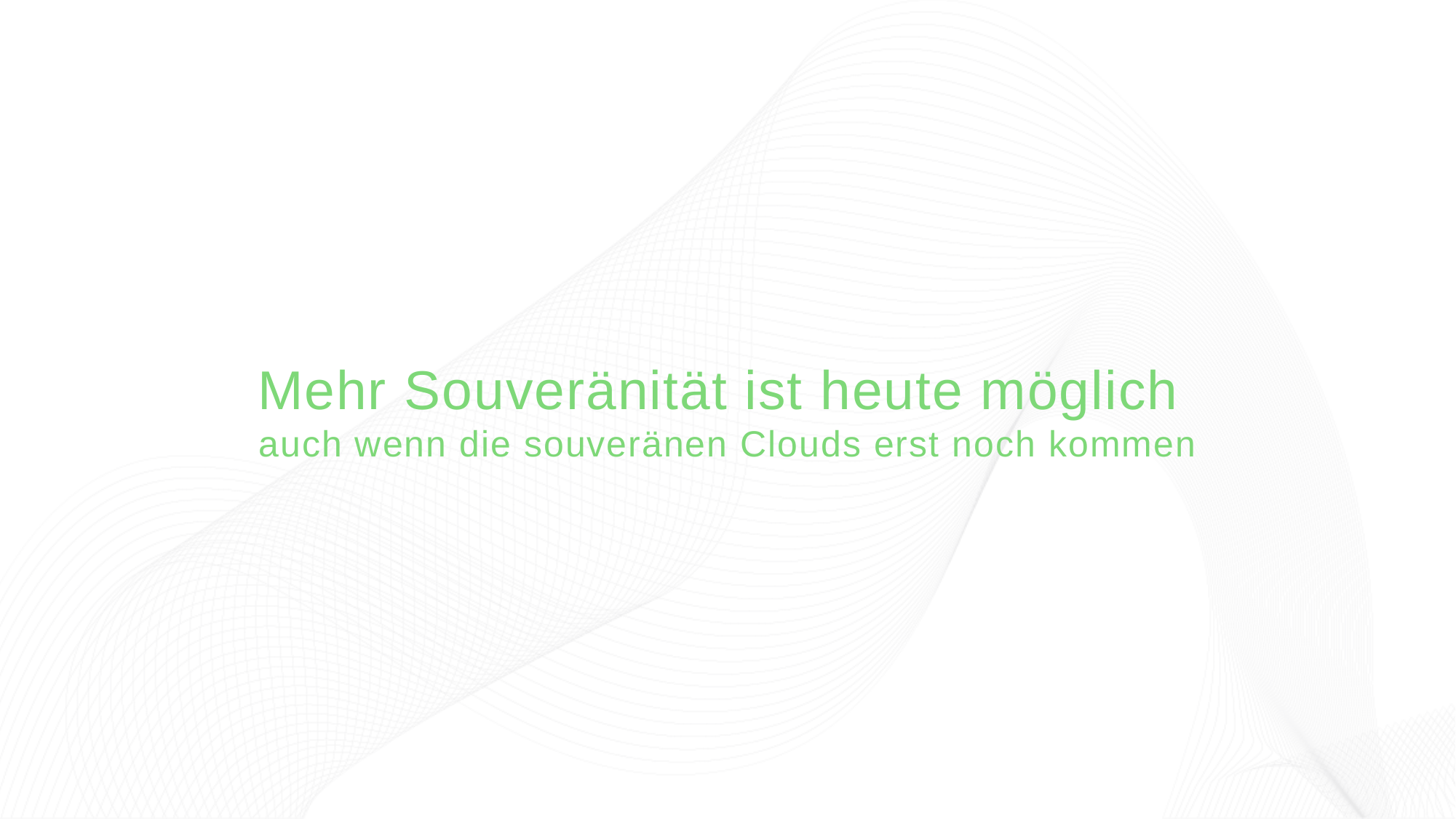

# Mehr Souveränität ist heute möglich auch wenn die souveränen Clouds erst noch kommen